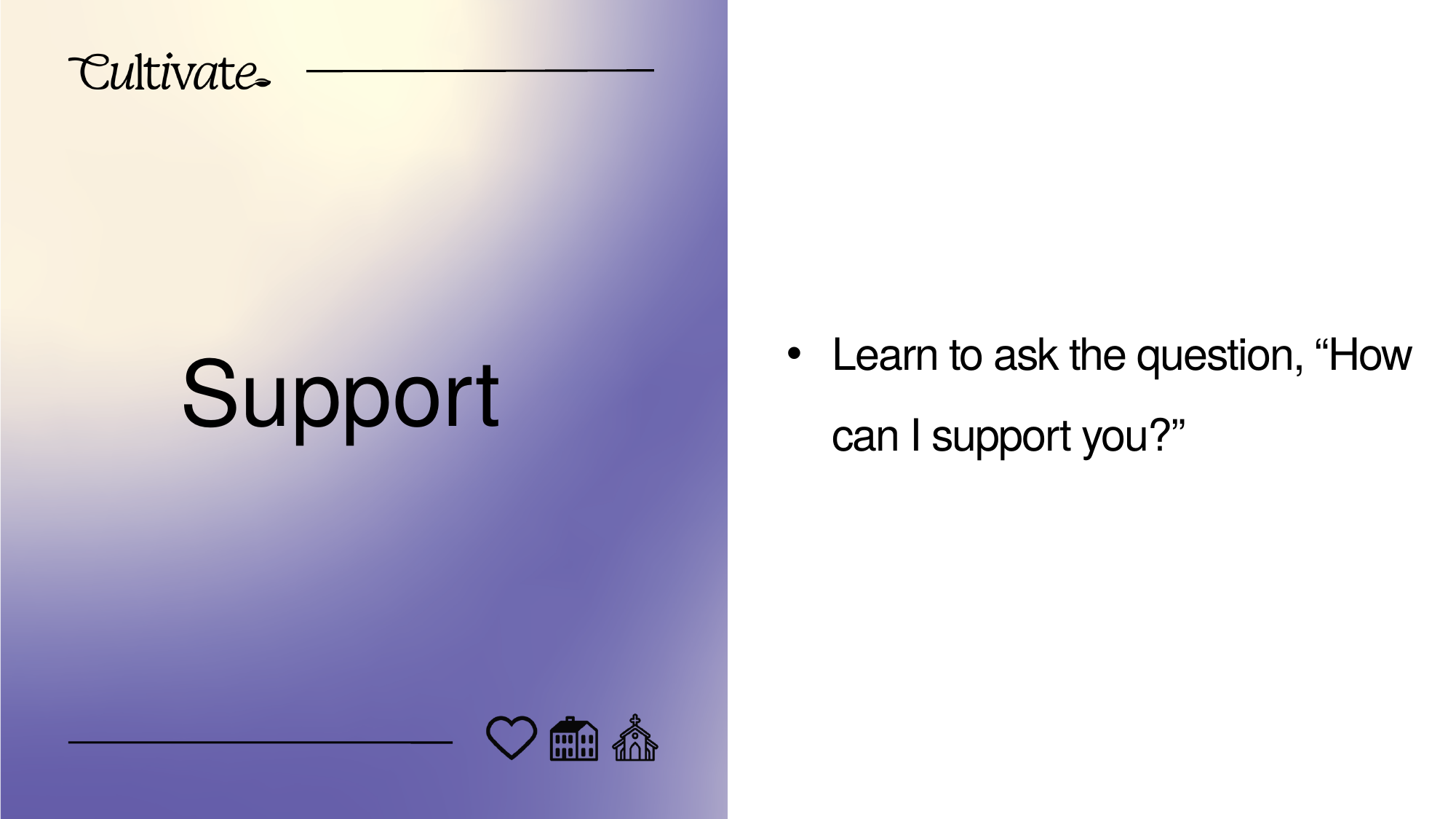

Learn to ask the question, “How can I support you?”
Support